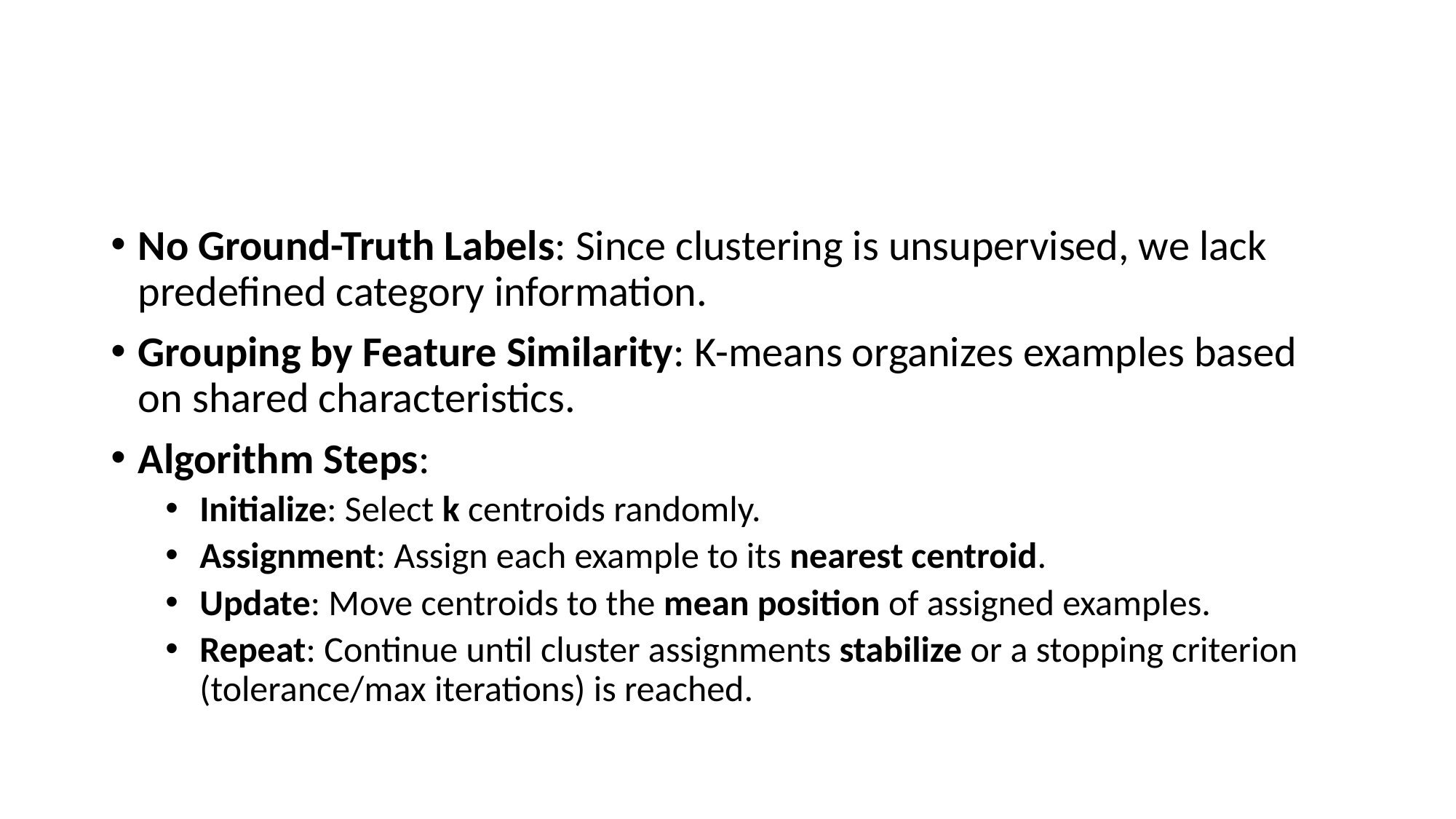

#
No Ground-Truth Labels: Since clustering is unsupervised, we lack predefined category information.
Grouping by Feature Similarity: K-means organizes examples based on shared characteristics.
Algorithm Steps:
Initialize: Select k centroids randomly.
Assignment: Assign each example to its nearest centroid.
Update: Move centroids to the mean position of assigned examples.
Repeat: Continue until cluster assignments stabilize or a stopping criterion (tolerance/max iterations) is reached.